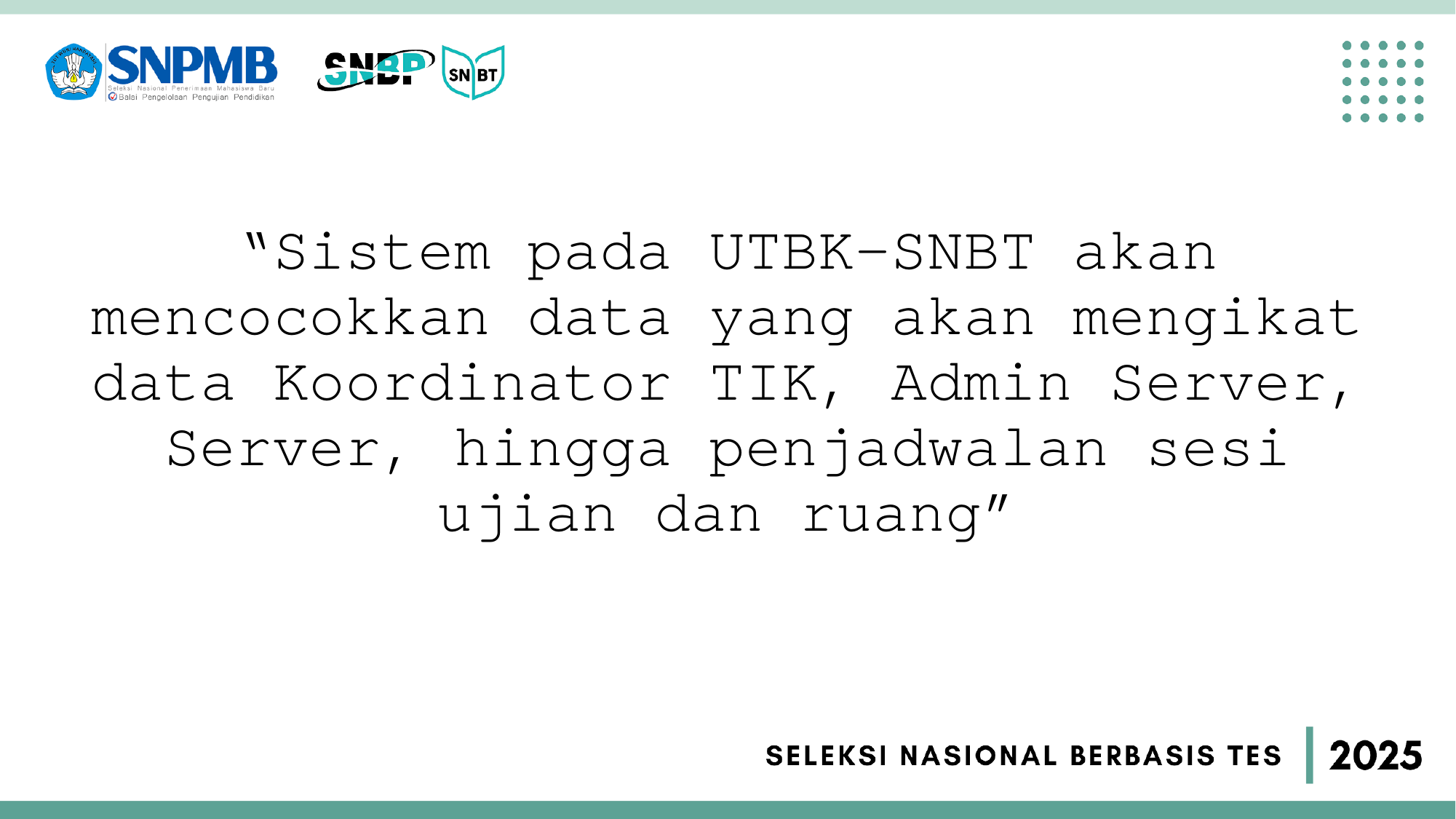

“Sistem pada UTBK-SNBT akan mencocokkan data yang akan mengikat data Koordinator TIK, Admin Server, Server, hingga penjadwalan sesi ujian dan ruang”